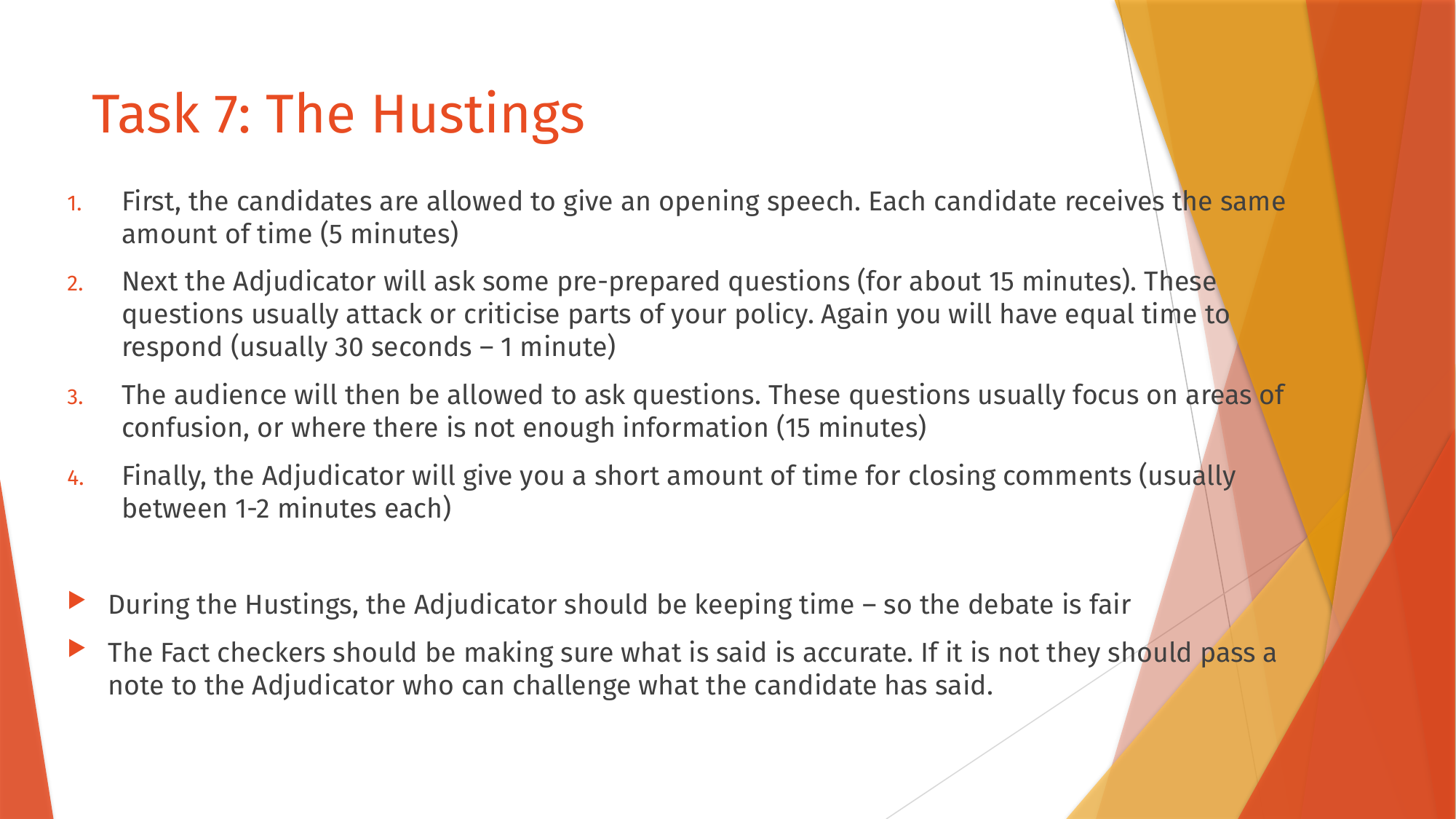

# Task 7: The Hustings
First, the candidates are allowed to give an opening speech. Each candidate receives the same amount of time (5 minutes)
Next the Adjudicator will ask some pre-prepared questions (for about 15 minutes). These questions usually attack or criticise parts of your policy. Again you will have equal time to respond (usually 30 seconds – 1 minute)
The audience will then be allowed to ask questions. These questions usually focus on areas of confusion, or where there is not enough information (15 minutes)
Finally, the Adjudicator will give you a short amount of time for closing comments (usually between 1-2 minutes each)

During the Hustings, the Adjudicator should be keeping time – so the debate is fair
The Fact checkers should be making sure what is said is accurate. If it is not they should pass a note to the Adjudicator who can challenge what the candidate has said.